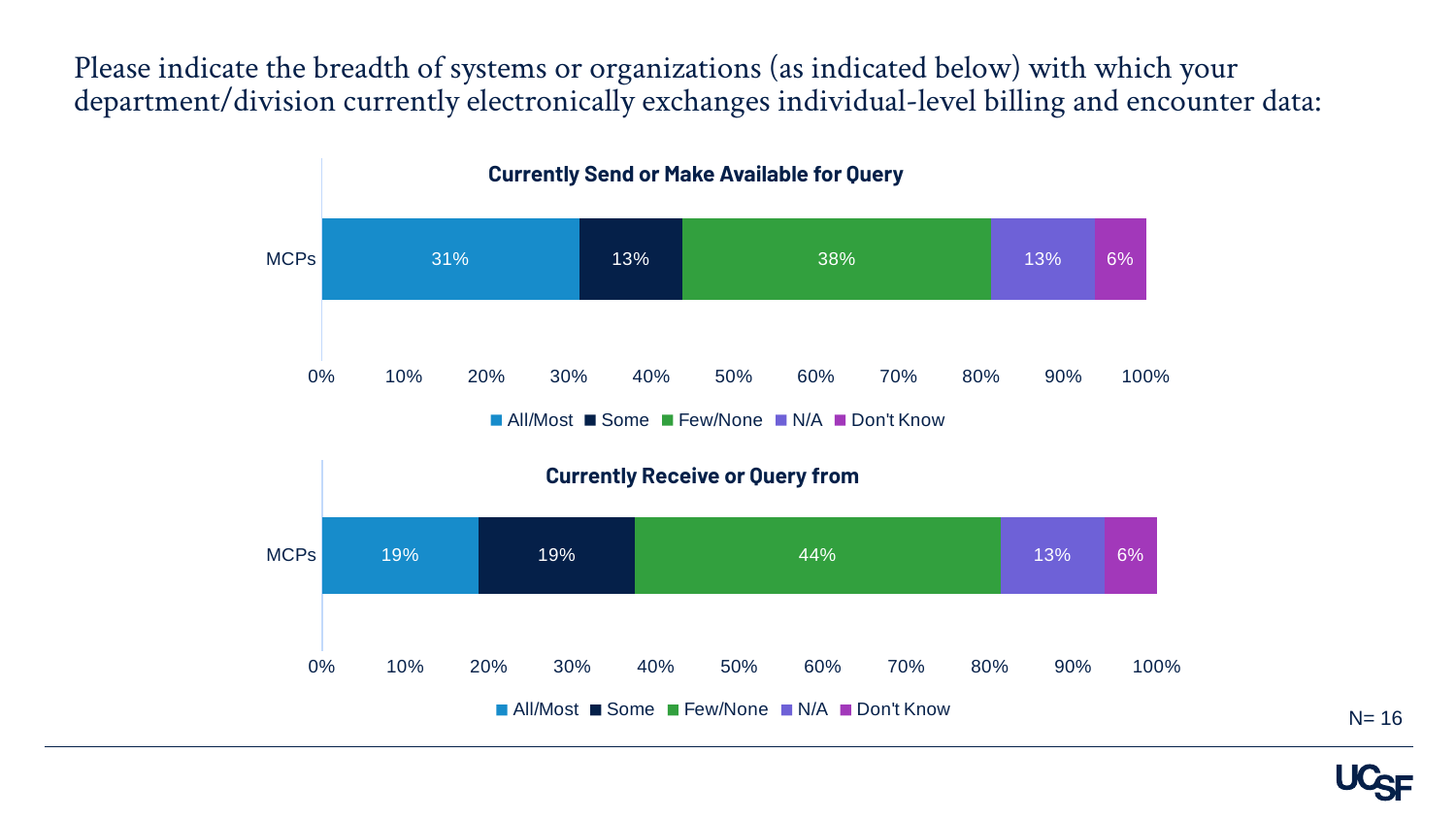

# Please indicate the breadth of systems or organizations (as indicated below) with which your department/division currently electronically exchanges individual-level billing and encounter data:

### Chart

| Category | All/Most | Some | Few/None | N/A | Don't Know |
|---|---|---|---|---|---|
| MCPs | 0.3125 | 0.125 | 0.375 | 0.125 | 0.0625 |
Currently Send or Make Available for Query

### Chart

| Category | All/Most | Some | Few/None | N/A | Don't Know |
|---|---|---|---|---|---|
| MCPs | 0.1875 | 0.1875 | 0.4375 | 0.125 | 0.0625 |
Currently Receive or Query from
N= 16